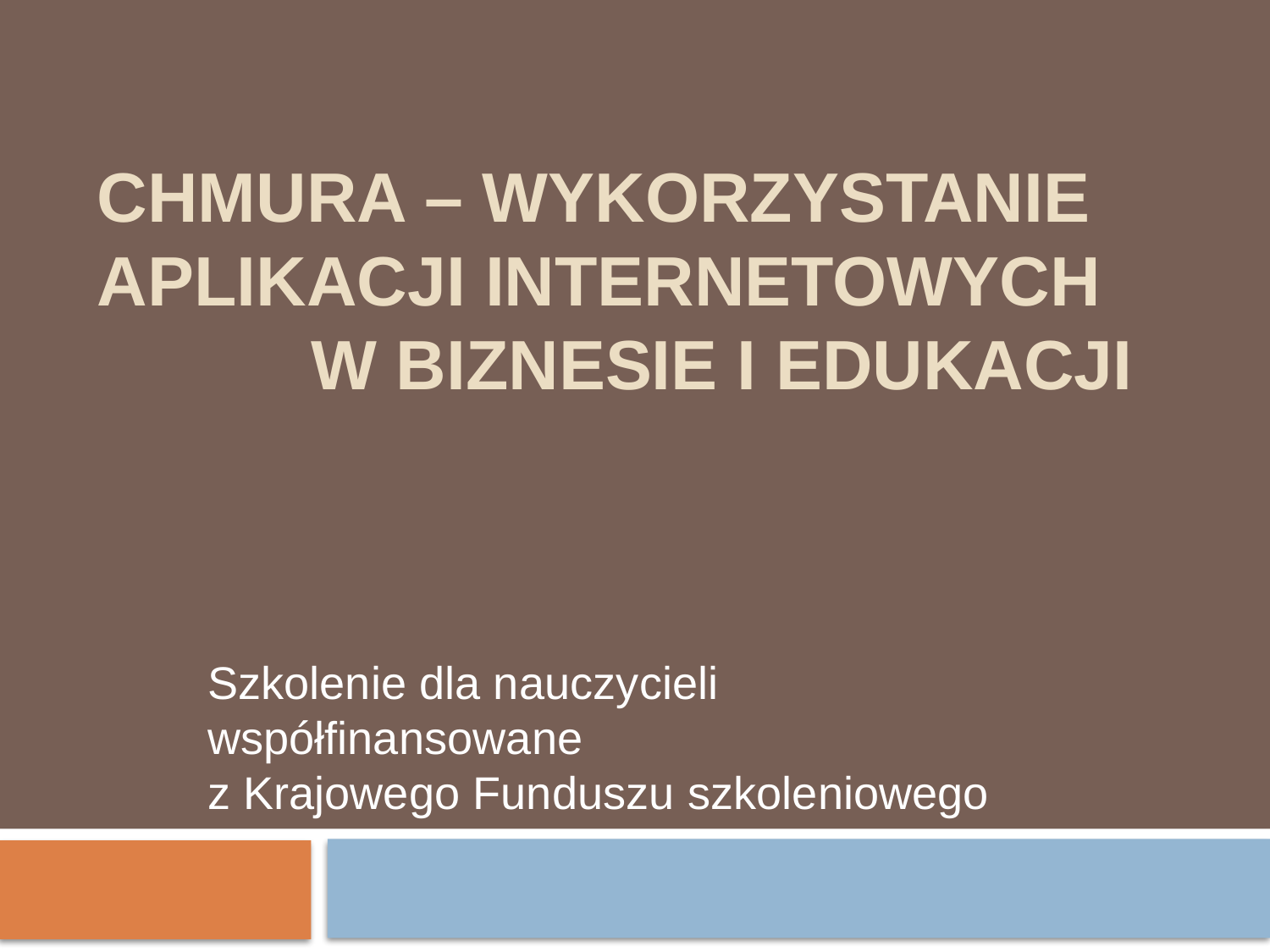

# Chmura – wykorzystanie aplikacji internetowych              w biznesie i edukacji
Szkolenie dla nauczycieli współfinansowane
z Krajowego Funduszu szkoleniowego